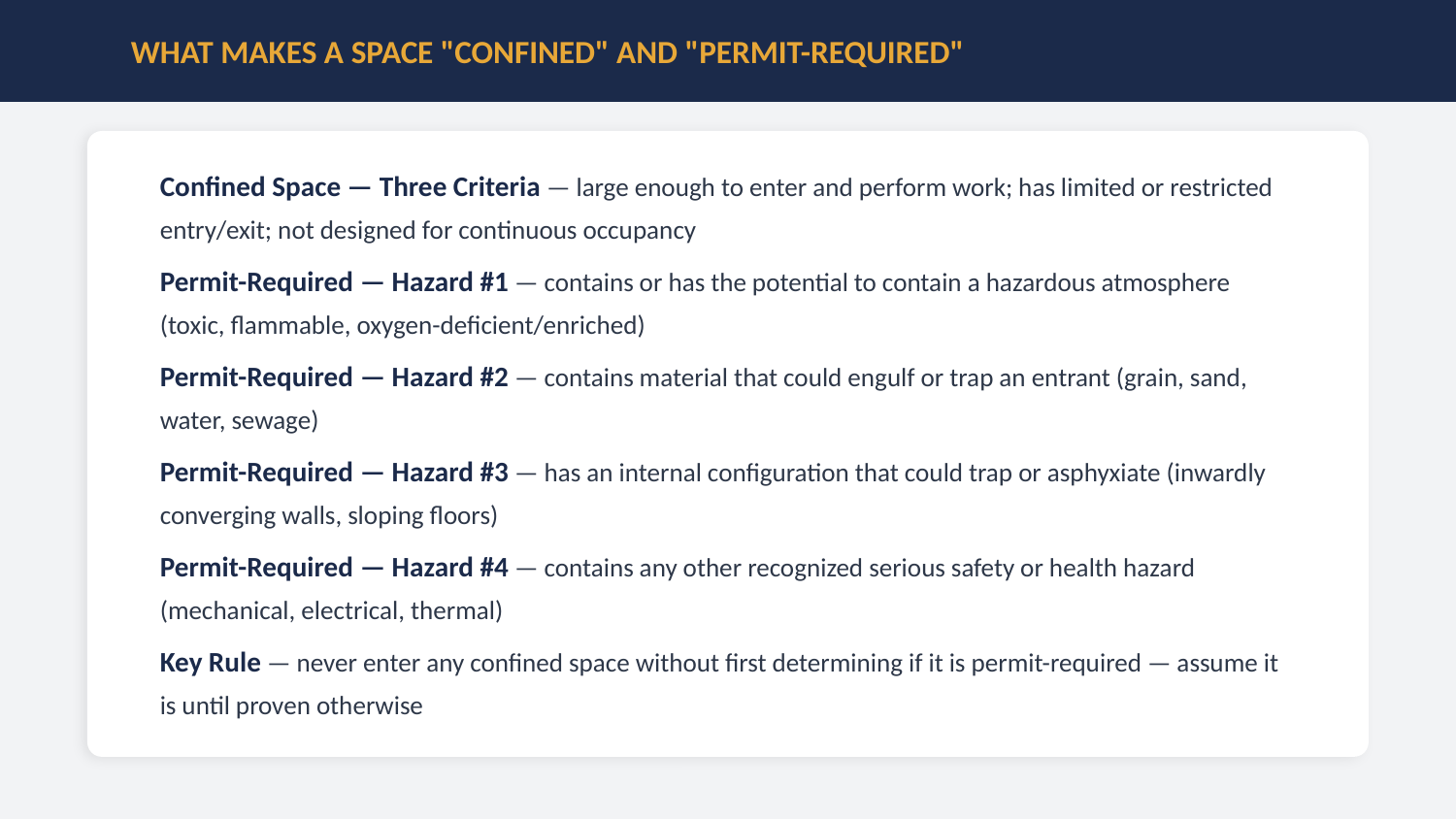

WHAT MAKES A SPACE "CONFINED" AND "PERMIT-REQUIRED"

Confined Space — Three Criteria — large enough to enter and perform work; has limited or restricted entry/exit; not designed for continuous occupancy
Permit-Required — Hazard #1 — contains or has the potential to contain a hazardous atmosphere (toxic, flammable, oxygen-deficient/enriched)
Permit-Required — Hazard #2 — contains material that could engulf or trap an entrant (grain, sand, water, sewage)
Permit-Required — Hazard #3 — has an internal configuration that could trap or asphyxiate (inwardly converging walls, sloping floors)
Permit-Required — Hazard #4 — contains any other recognized serious safety or health hazard (mechanical, electrical, thermal)
Key Rule — never enter any confined space without first determining if it is permit-required — assume it is until proven otherwise